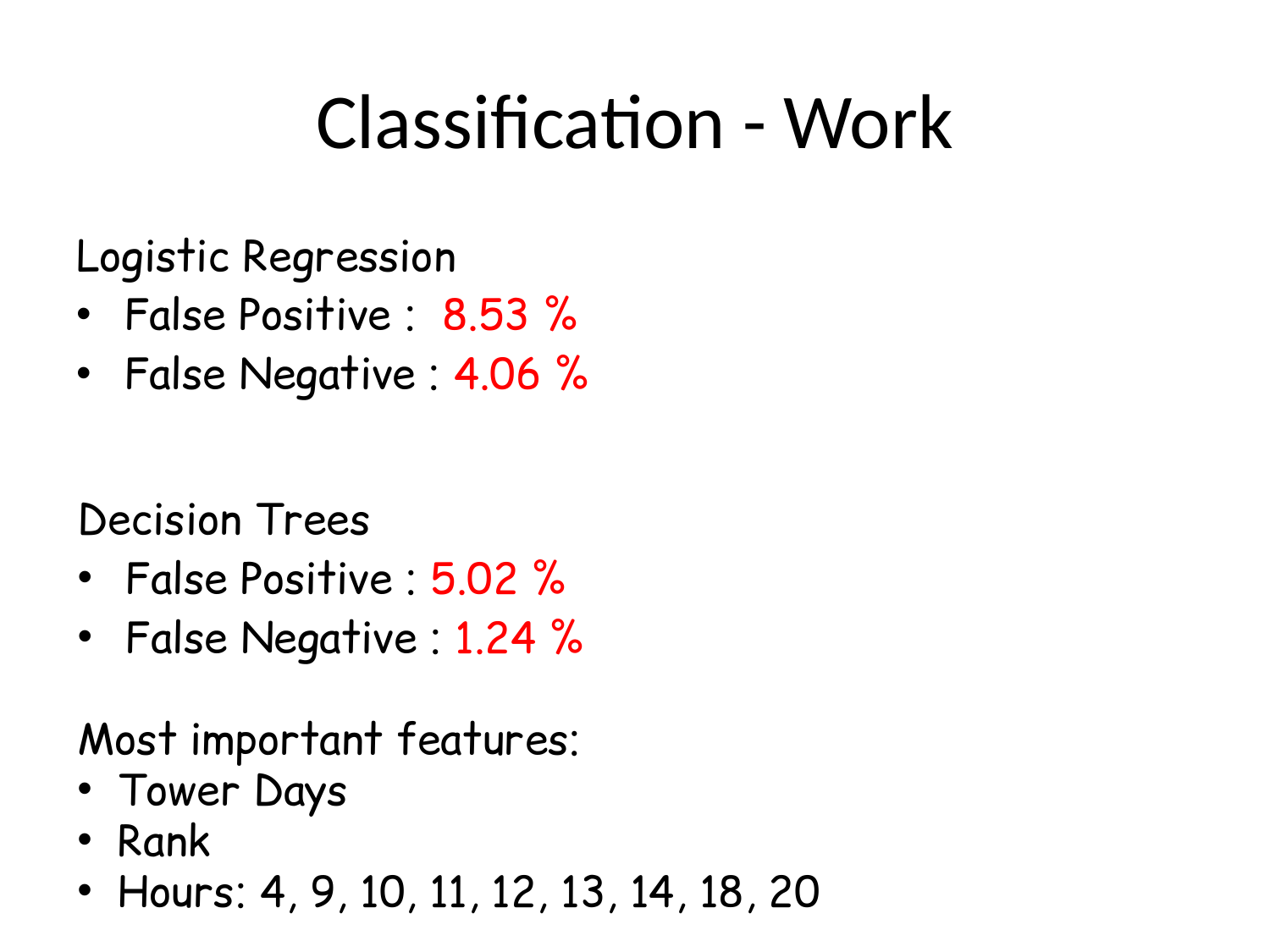

# Classification - Work
Logistic Regression
False Positive :  8.53 %
False Negative : 4.06 %
Decision Trees
False Positive : 5.02 %
False Negative : 1.24 %
Most important features:
Tower Days
Rank
Hours: 4, 9, 10, 11, 12, 13, 14, 18, 20